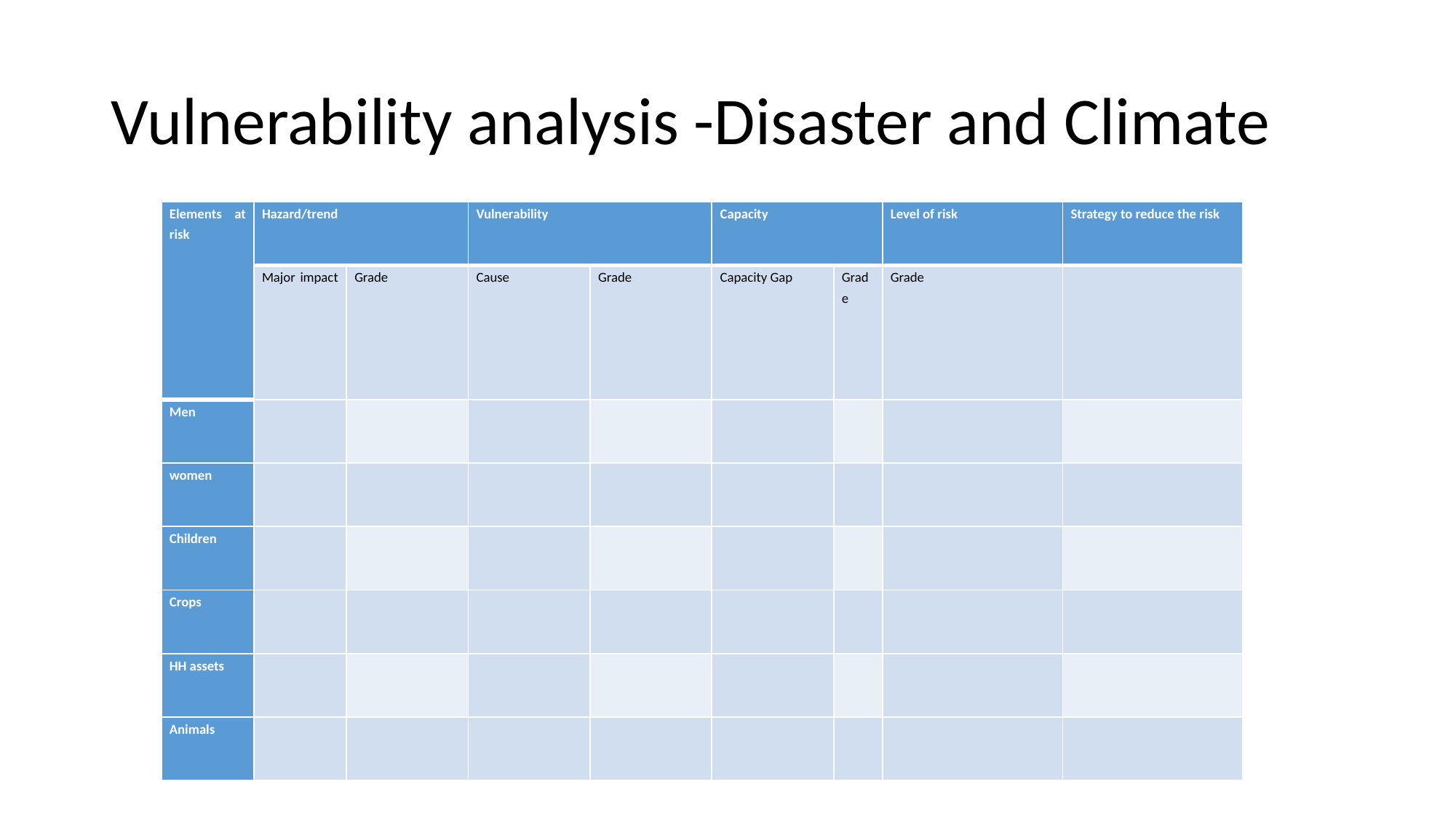

# Vulnerability analysis -Disaster and Climate
| Elements at risk | Hazard/trend |  | Vulnerability |  | Capacity |  | Level of risk | Strategy to reduce the risk |
| --- | --- | --- | --- | --- | --- | --- | --- | --- |
|  | Major impact | Grade | Cause | Grade | Capacity Gap | Grade | Grade |  |
| Men |  |  |  |  |  |  |  |  |
| women |  |  |  |  |  |  |  |  |
| Children |  |  |  |  |  |  |  |  |
| Crops |  |  |  |  |  |  |  |  |
| HH assets |  |  |  |  |  |  |  |  |
| Animals |  |  |  |  |  |  |  |  |